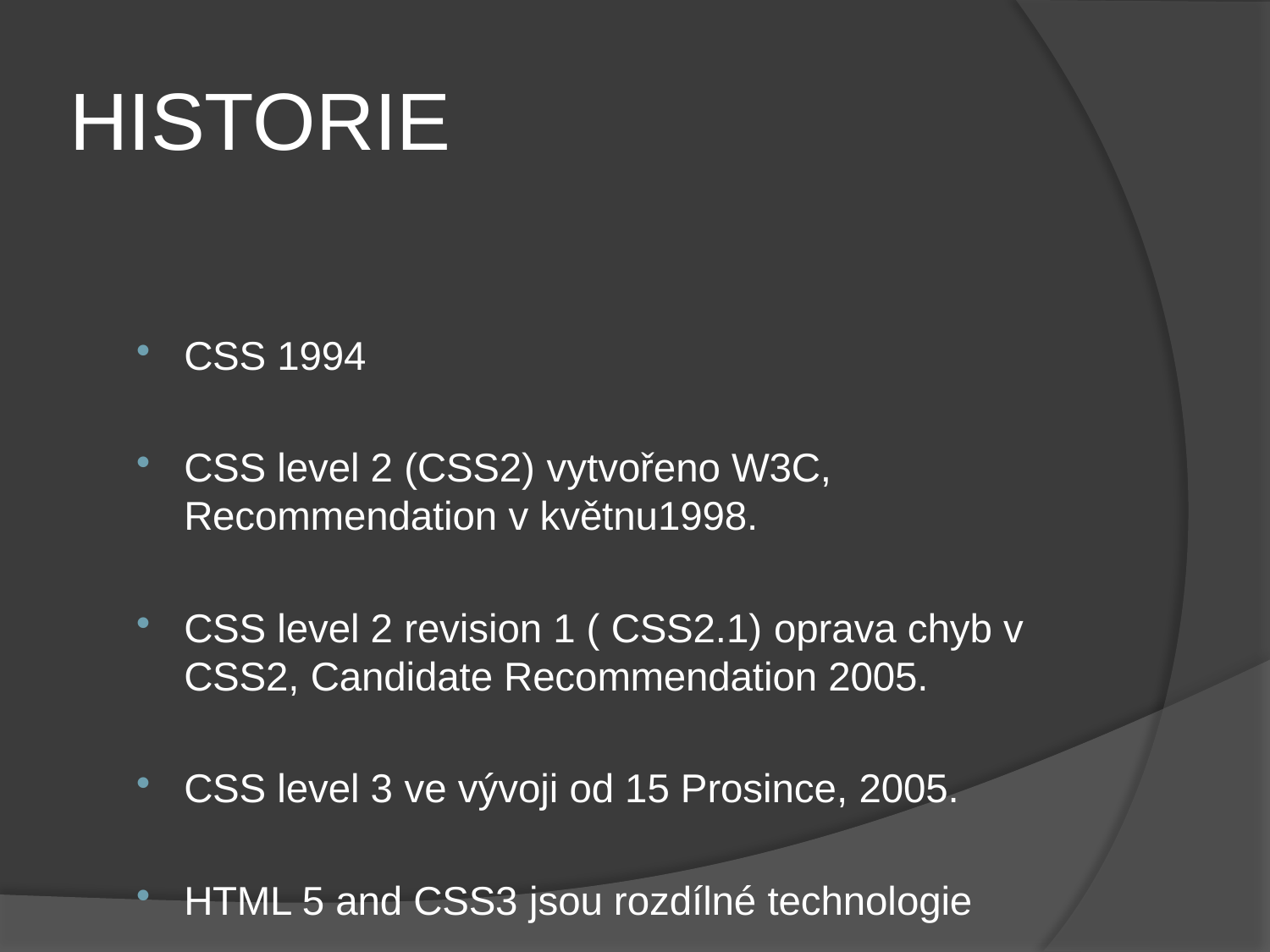

# HISTORIE
CSS 1994

CSS level 2 (CSS2) vytvořeno W3C, Recommendation v květnu1998.

CSS level 2 revision 1 ( CSS2.1) oprava chyb v CSS2, Candidate Recommendation 2005.

CSS level 3 ve vývoji od 15 Prosince, 2005.

HTML 5 and CSS3 jsou rozdílné technologie